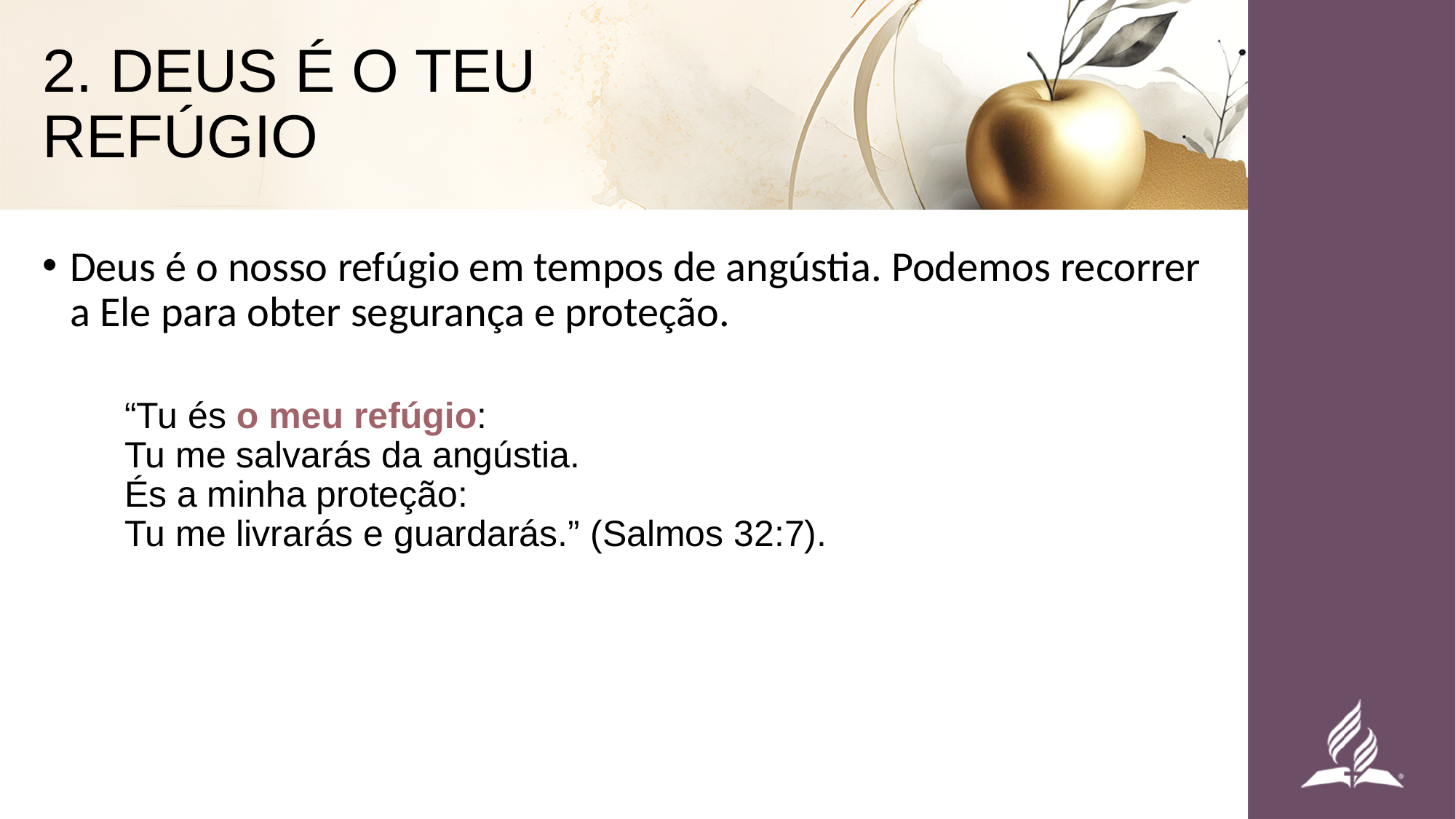

# 2. DEUS É O TEU REFÚGIO
Deus é o nosso refúgio em tempos de angústia. Podemos recorrer a Ele para obter segurança e proteção.

“Tu és o meu refúgio:
Tu me salvarás da angústia.
És a minha proteção:
Tu me livrarás e guardarás.” (Salmos 32:7).